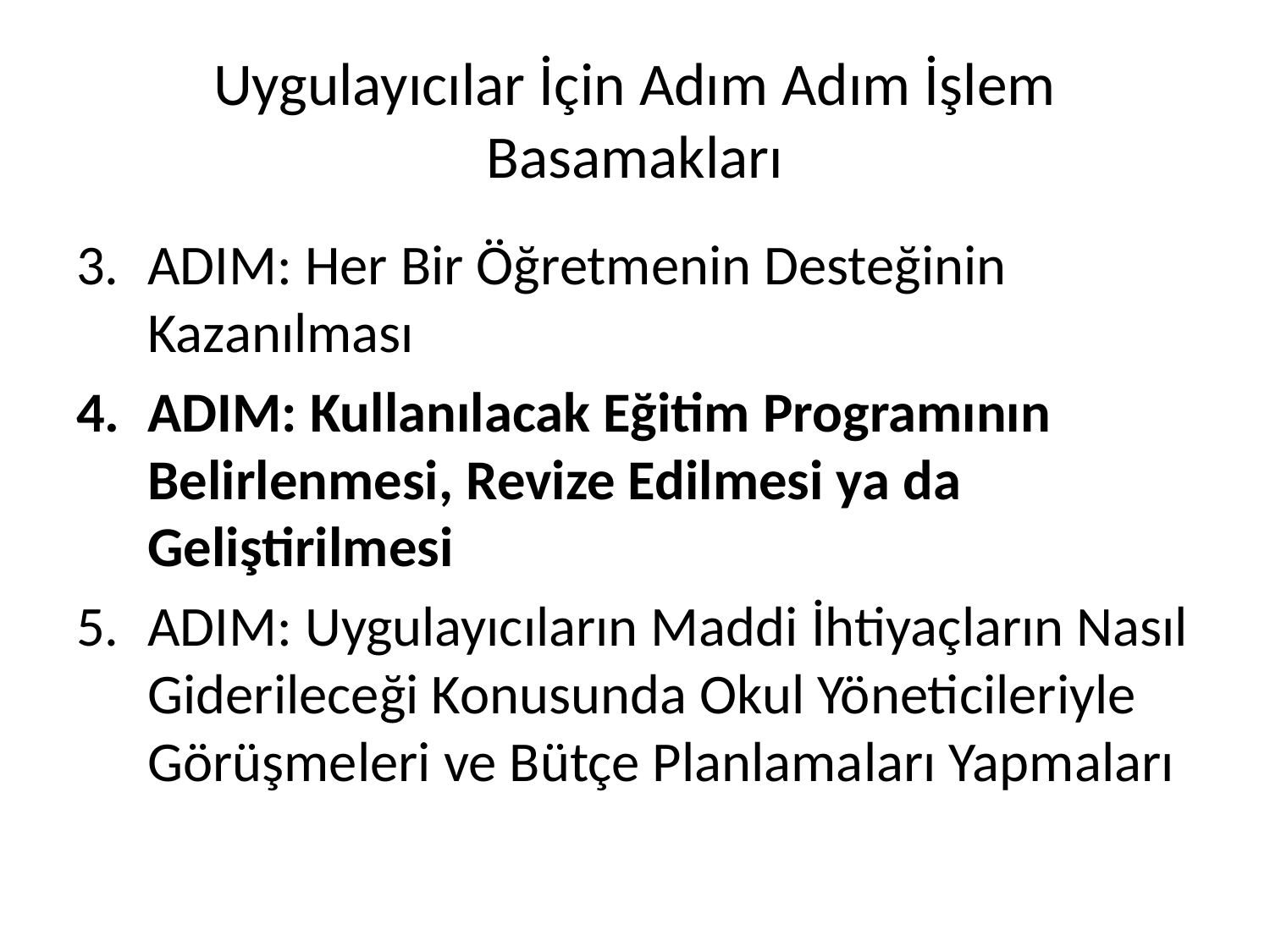

# Uygulayıcılar İçin Adım Adım İşlem Basamakları
ADIM: Her Bir Öğretmenin Desteğinin Kazanılması
ADIM: Kullanılacak Eğitim Programının Belirlenmesi, Revize Edilmesi ya da Geliştirilmesi
ADIM: Uygulayıcıların Maddi İhtiyaçların Nasıl Giderileceği Konusunda Okul Yöneticileriyle Görüşmeleri ve Bütçe Planlamaları Yapmaları